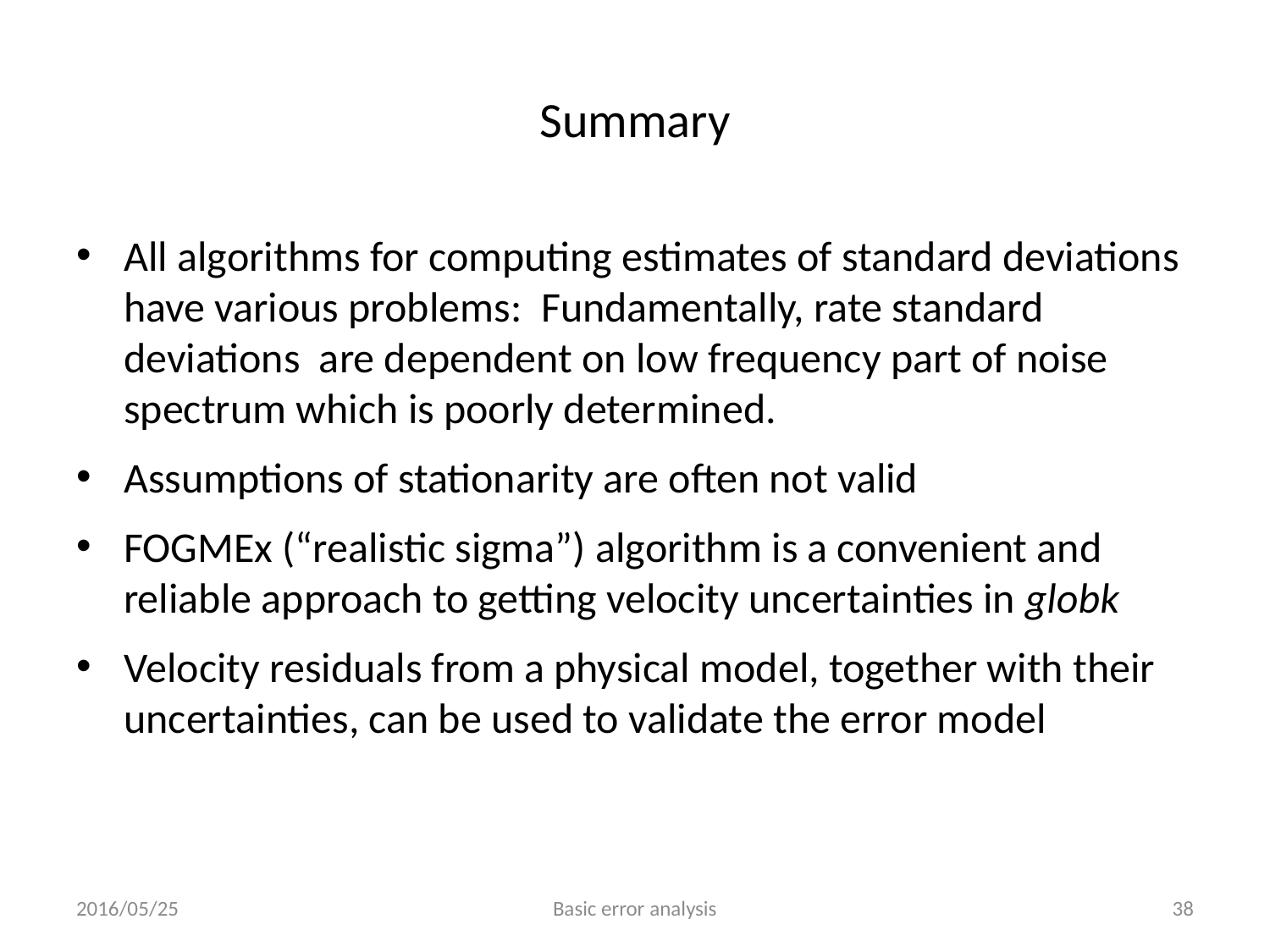

# Summary
All algorithms for computing estimates of standard deviations have various problems:  Fundamentally, rate standard deviations  are dependent on low frequency part of noise spectrum which is poorly determined.
Assumptions of stationarity are often not valid
FOGMEx (“realistic sigma”) algorithm is a convenient and reliable approach to getting velocity uncertainties in globk
Velocity residuals from a physical model, together with their uncertainties, can be used to validate the error model

2016/05/25
Basic error analysis
38